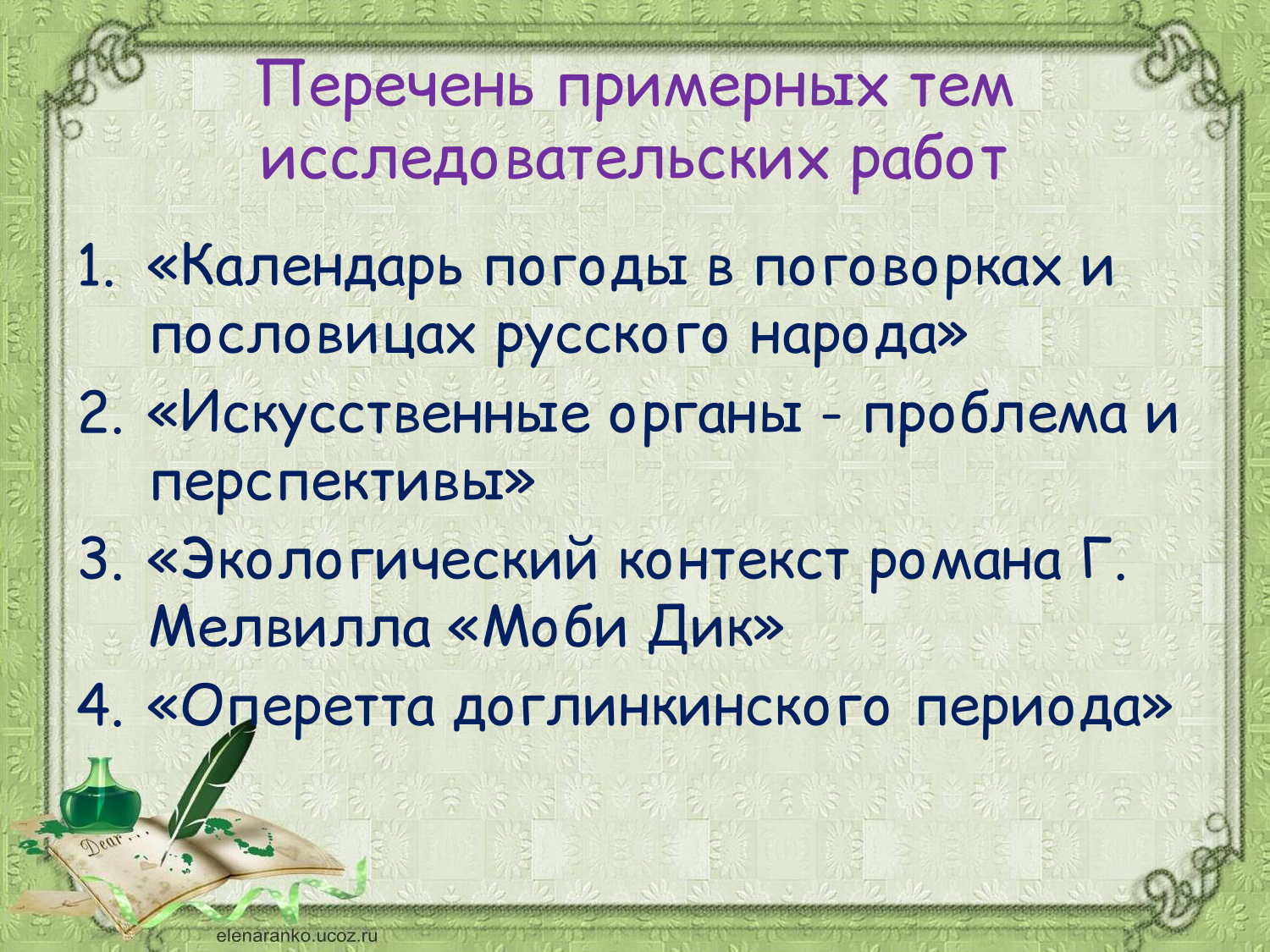

# Перечень примерных тем исследовательских работ
«Календарь погоды в поговорках и пословицах русского народа»
«Искусственные органы - проблема и перспективы»
«Экологический контекст романа Г. Мелвилла «Моби Дик»
«Оперетта доглинкинского периода»